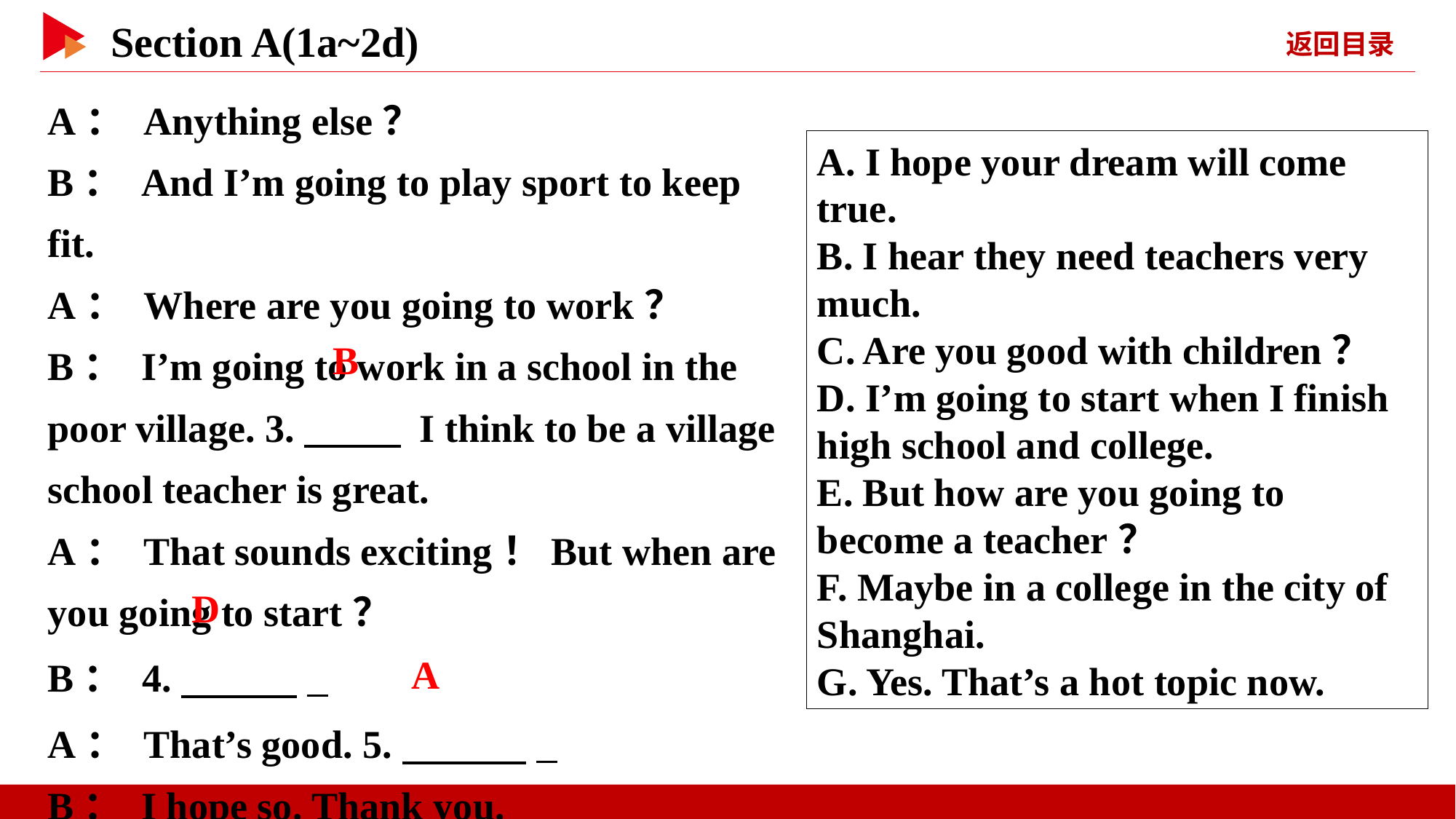

A： Anything else？
B： And I’m going to play sport to keep fit.
A： Where are you going to work？
B： I’m going to work in a school in the poor village. 3.　  　 I think to be a village school teacher is great.
A： That sounds exciting！But when are you going to start？
B： 4.　  　  _
A： That’s good. 5.　   　  _
B： I hope so. Thank you.
A. I hope your dream will come true.
B. I hear they need teachers very much.
C. Are you good with children？
D. I’m going to start when I finish high school and college.
E. But how are you going to become a teacher？
F. Maybe in a college in the city of Shanghai.
G. Yes. That’s a hot topic now.
B
D
A